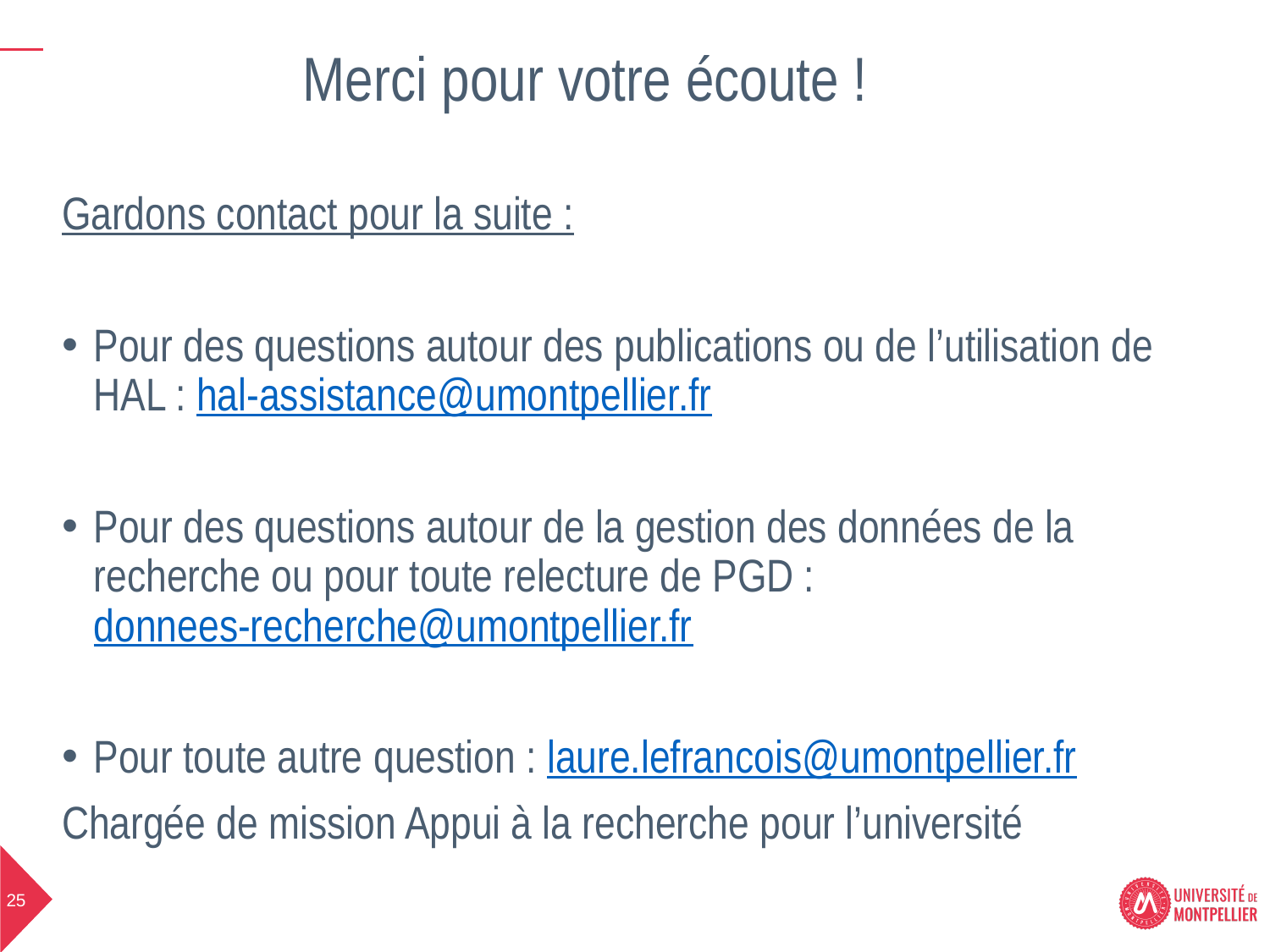

# Merci pour votre écoute !
Gardons contact pour la suite :

Pour des questions autour des publications ou de l’utilisation de HAL : hal-assistance@umontpellier.fr

Pour des questions autour de la gestion des données de la recherche ou pour toute relecture de PGD : 	            donnees-recherche@umontpellier.fr

Pour toute autre question : laure.lefrancois@umontpellier.fr
Chargée de mission Appui à la recherche pour l’université
25